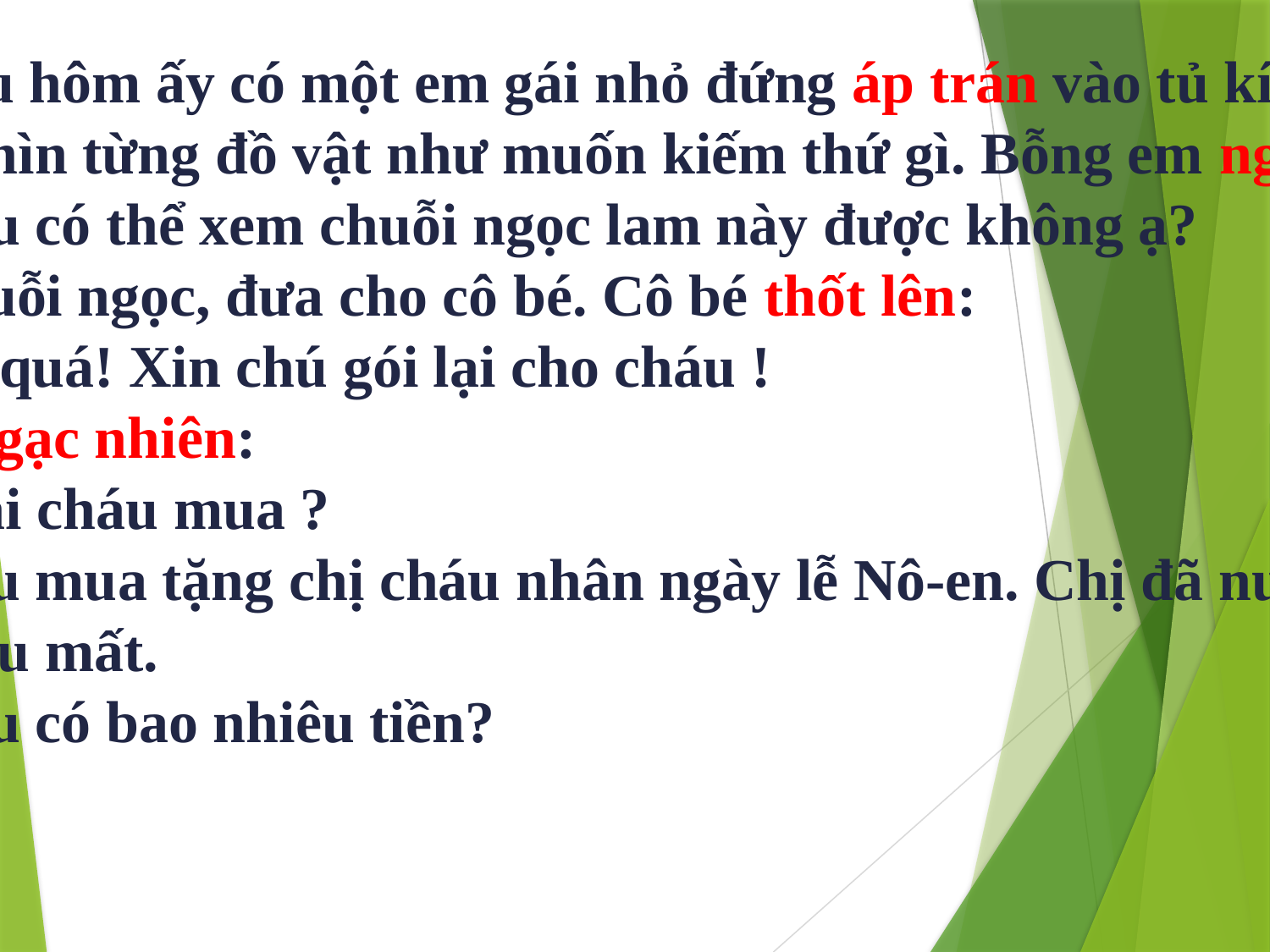

Chiều hôm ấy có một em gái nhỏ đứng áp trán vào tủ kính cửa hàng của Pi-e, nhìn từng đồ vật như muốn kiếm thứ gì. Bỗng em ngửng đầu lên:
	- Cháu có thể xem chuỗi ngọc lam này được không ạ?
Pi-e lấy chuỗi ngọc, đưa cho cô bé. Cô bé thốt lên:
	- Đẹp quá! Xin chú gói lại cho cháu !
	Pi-e ngạc nhiên:
	- Ai sai cháu mua ?
	- Cháu mua tặng chị cháu nhân ngày lễ Nô-en. Chị đã nuôi cháu từ khi mẹ cháu mất.
	- Cháu có bao nhiêu tiền?